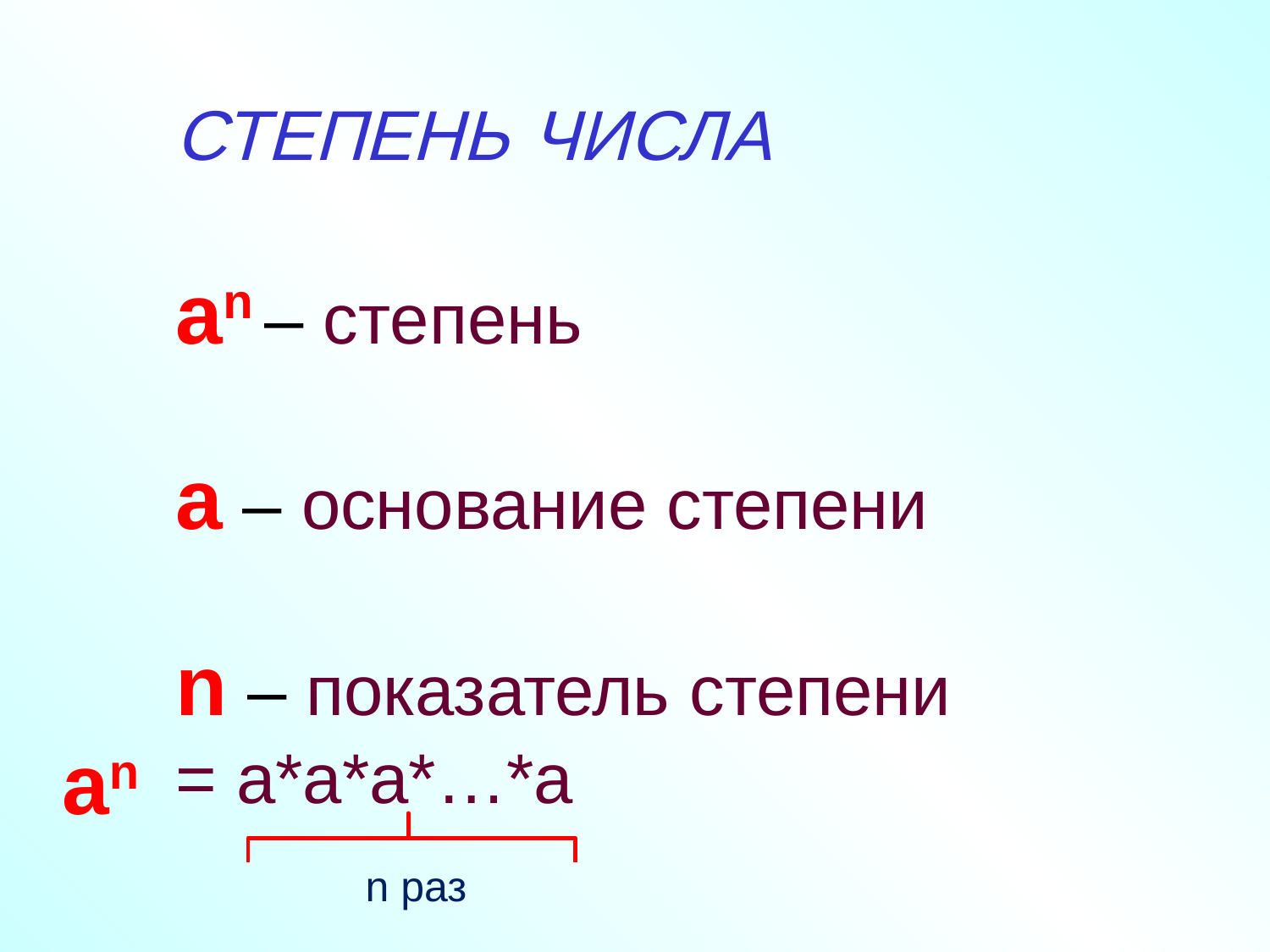

СТЕПЕНЬ ЧИСЛА

an – cтепень

a – основание степени

n – показатель степени
= а*а*а*…*а

an
   n раз